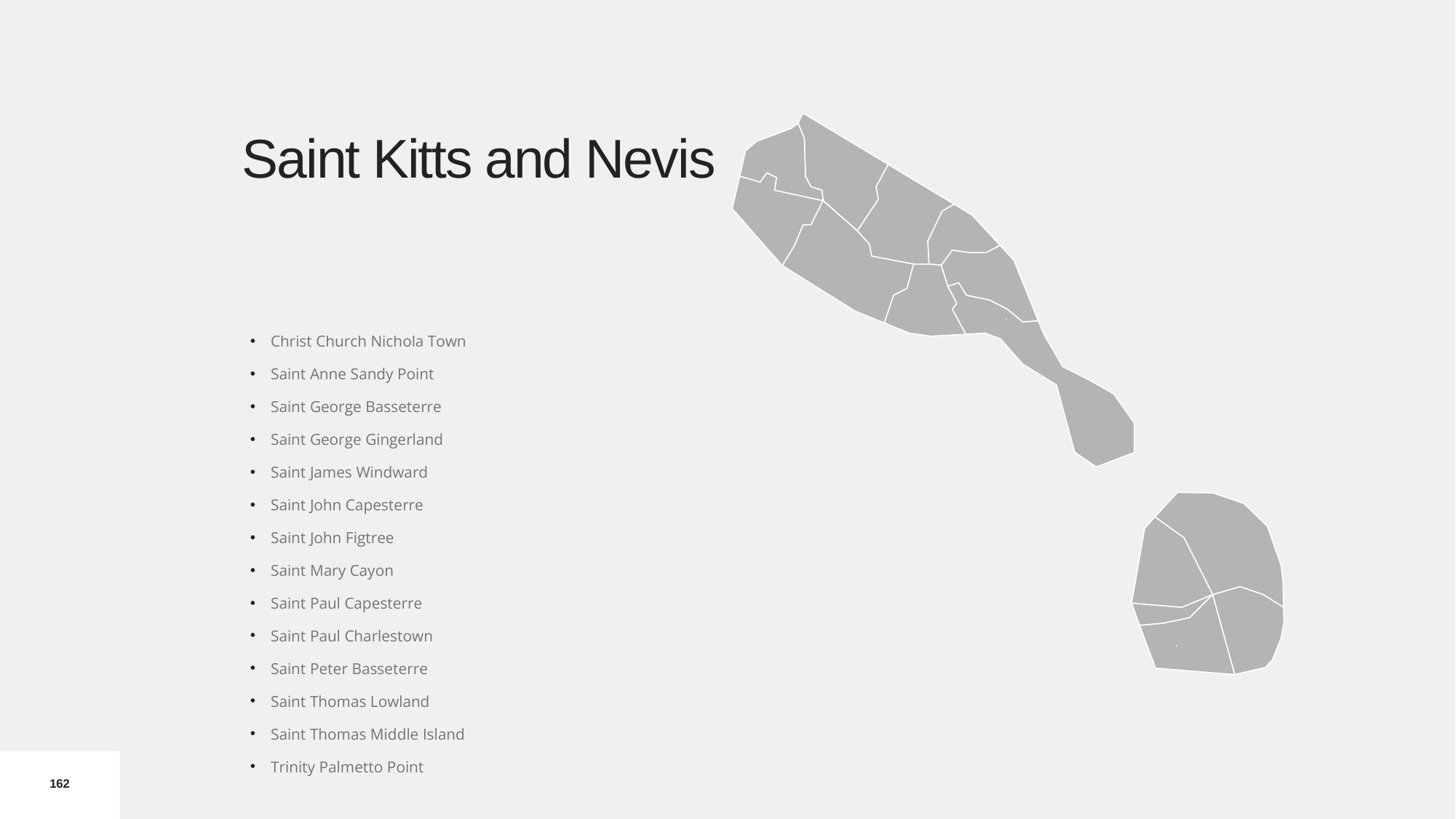

# Saint Kitts and Nevis

Christ Church Nichola Town
Saint Anne Sandy Point
Saint George Basseterre
Saint George Gingerland
Saint James Windward
Saint John Capesterre
Saint John Figtree
Saint Mary Cayon
Saint Paul Capesterre
Saint Paul Charlestown
Saint Peter Basseterre
Saint Thomas Lowland
Saint Thomas Middle Island
Trinity Palmetto Point